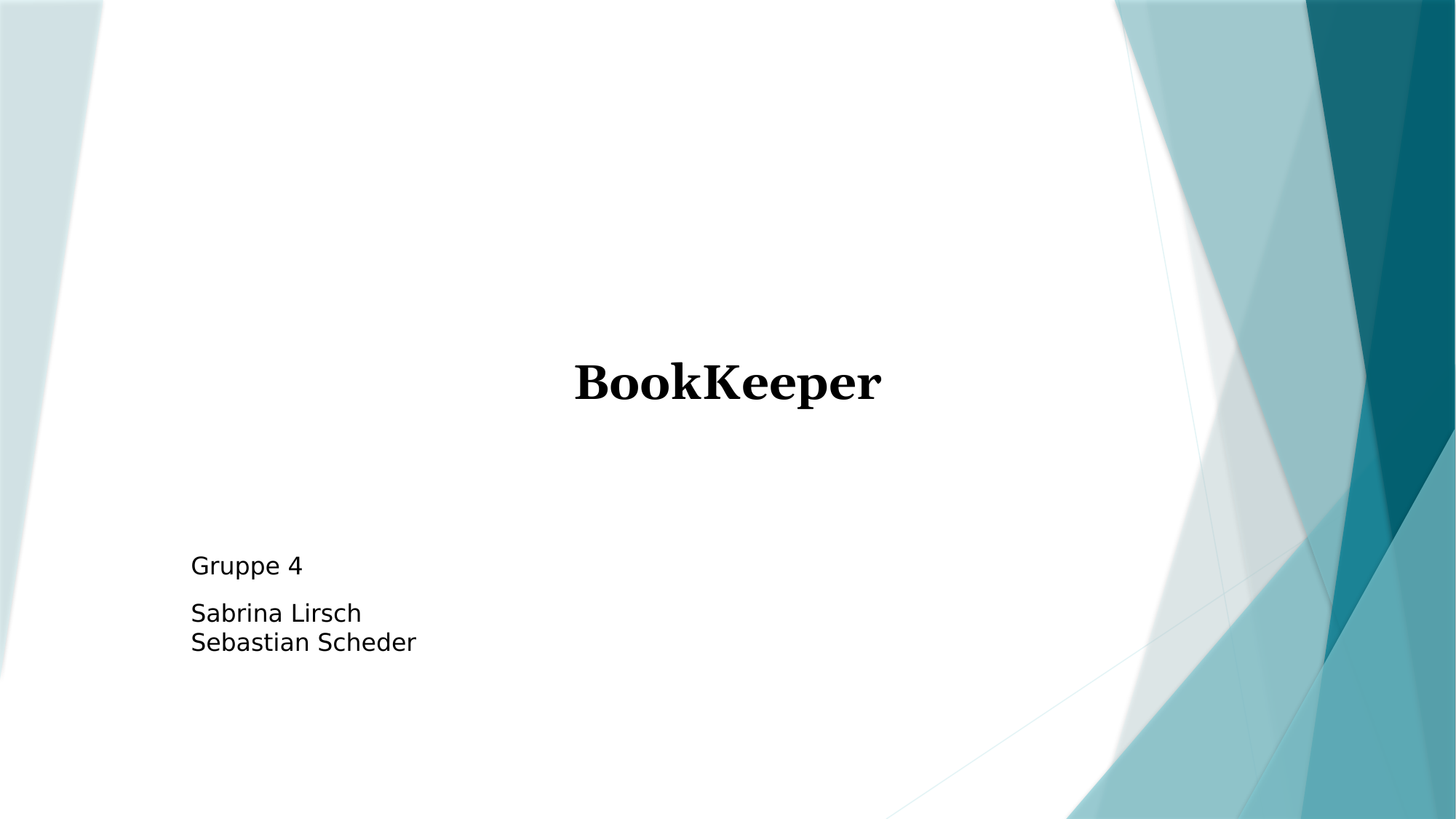

# BookKeeper
Gruppe 4
Sabrina Lirsch
Sebastian Scheder